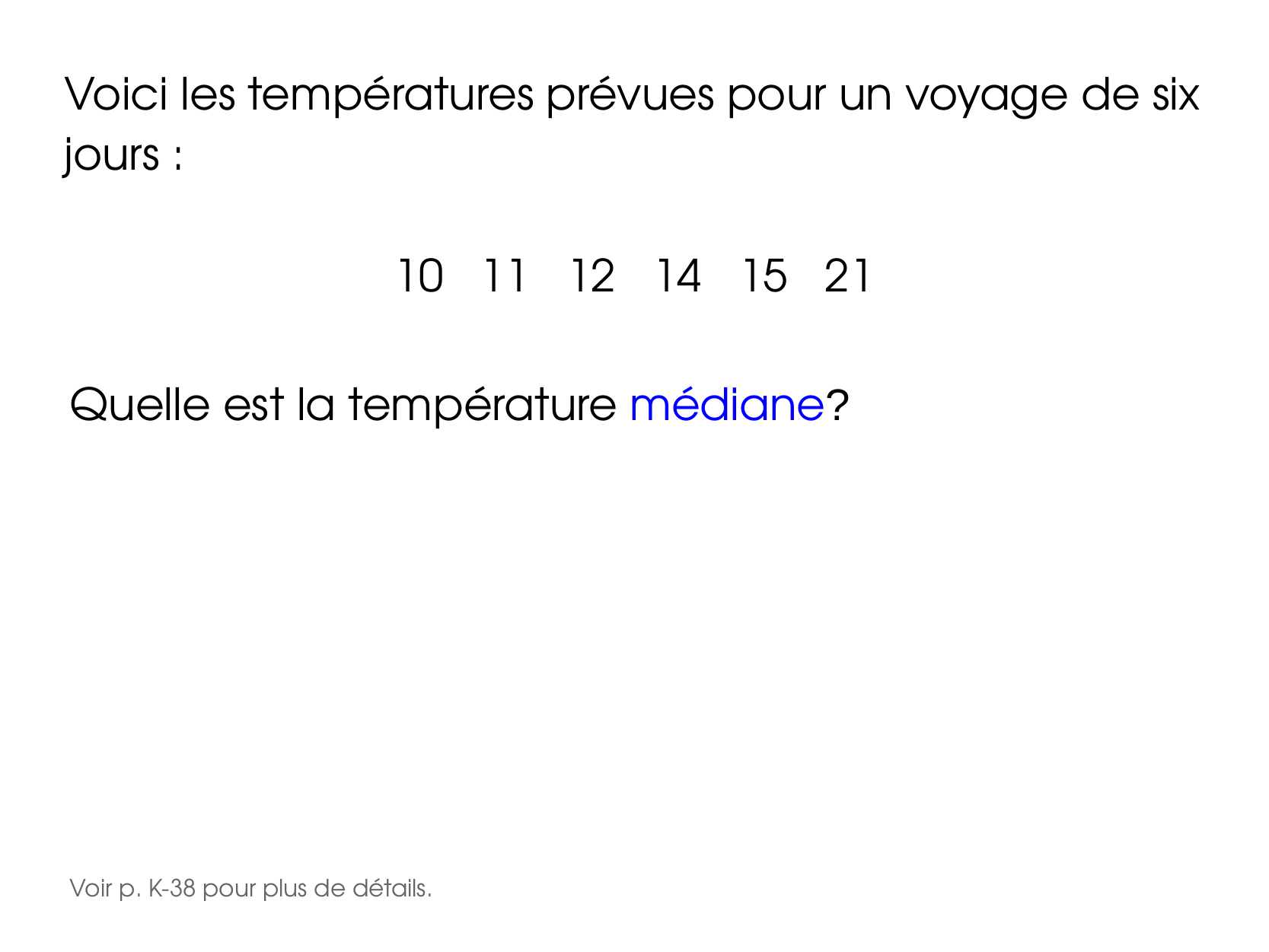

Voici les températures prévues pour un voyage de six jours :

10   11   12   14   15   21
Quelle est la température médiane?
Voir p. K-38 pour plus de détails.